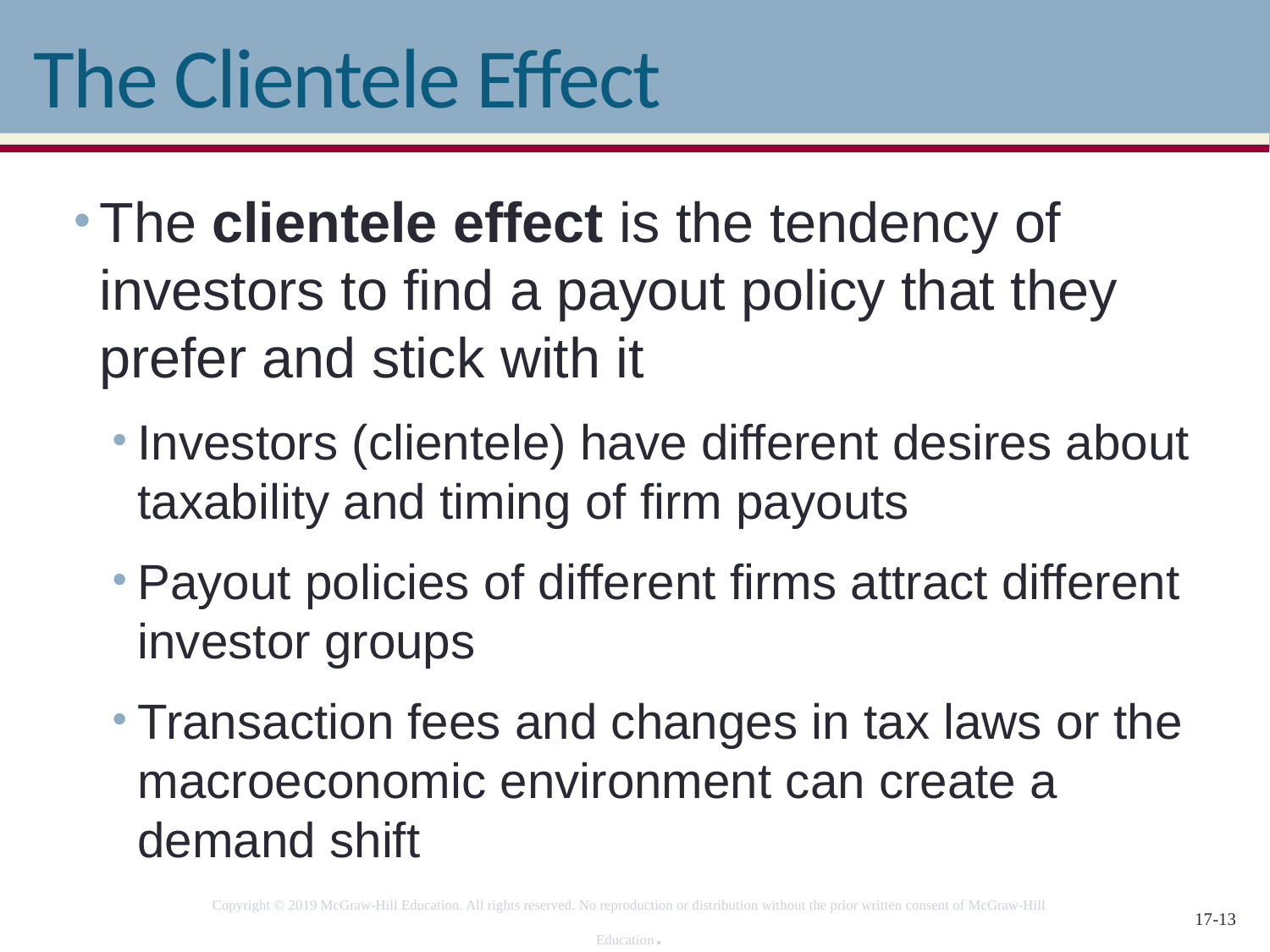

# The Clientele Effect
The clientele effect is the tendency of investors to find a payout policy that they prefer and stick with it
Investors (clientele) have different desires about taxability and timing of firm payouts
Payout policies of different firms attract different investor groups
Transaction fees and changes in tax laws or the macroeconomic environment can create a demand shift
Copyright © 2019 McGraw-Hill Education. All rights reserved. No reproduction or distribution without the prior written consent of McGraw-Hill Education.